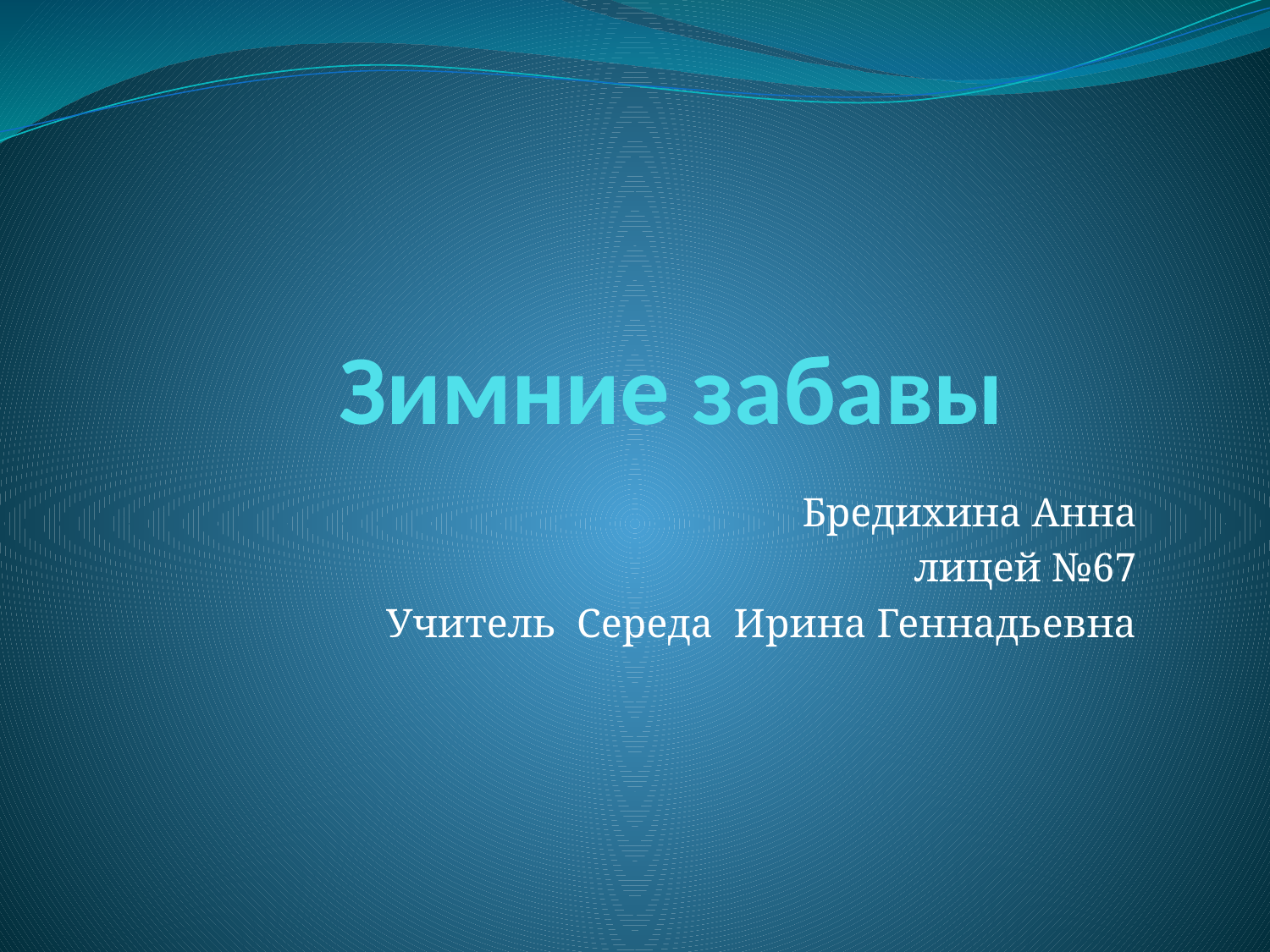

# Зимние забавы

Бредихина Анна
лицей №67
Учитель  Середа  Ирина Геннадьевна